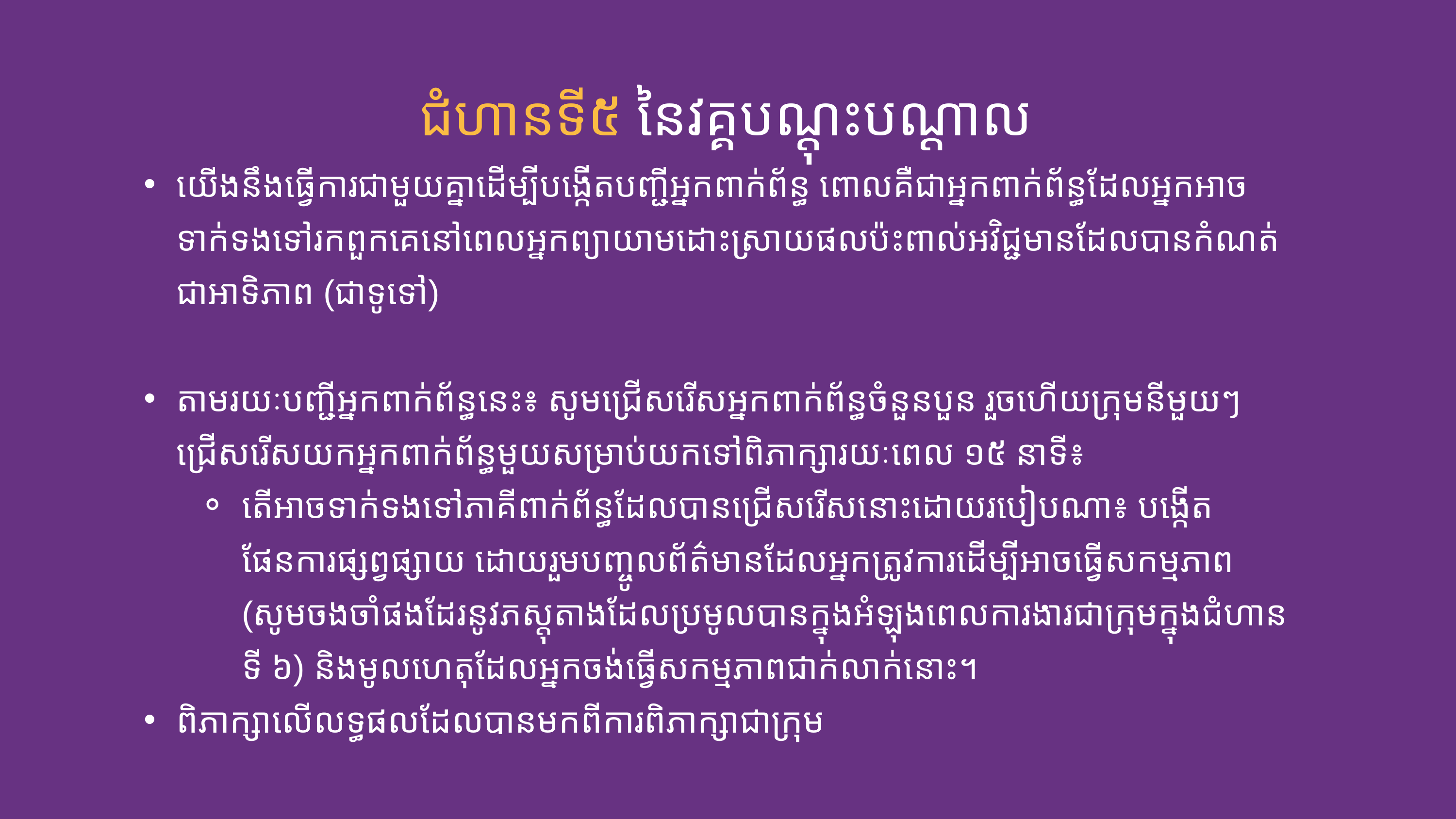

ជំហានទី៥ នៃវគ្គបណ្ដុះបណ្ដាល
យើងនឹងធ្វើការជាមួយគ្នាដើម្បីបង្កើតបញ្ជីអ្នកពាក់ព័ន្ធ ពោលគឺជាអ្នកពាក់ព័ន្ធដែលអ្នកអាចទាក់ទងទៅរកពួកគេនៅពេលអ្នកព្យាយាមដោះស្រាយផលប៉ះពាល់អវិជ្ជមានដែលបានកំណត់ជាអាទិភាព (ជាទូទៅ)

តាមរយៈបញ្ជីអ្នកពាក់ព័ន្ធនេះ៖ សូមជ្រើសរើសអ្នកពាក់ព័ន្ធចំនួនបួន រួចហើយក្រុមនីមួយៗជ្រើសរើសយកអ្នកពាក់ព័ន្ធមួយសម្រាប់យកទៅពិភាក្សារយៈពេល ១៥ នាទី៖
តើអាចទាក់ទងទៅភាគីពាក់ព័ន្ធដែលបានជ្រើសរើសនោះដោយរបៀបណា៖ បង្កើតផែនការផ្សព្វផ្សាយ ដោយរួមបញ្ចូលព័ត៌មានដែលអ្នកត្រូវការដើម្បីអាចធ្វើសកម្មភាព (សូមចងចាំផងដែរនូវភស្តុតាងដែលប្រមូលបានក្នុងអំឡុងពេលការងារជាក្រុមក្នុងជំហានទី ៦) និងមូលហេតុដែលអ្នកចង់ធ្វើសកម្មភាពជាក់លាក់នោះ។
ពិភាក្សាលើលទ្ធផលដែលបានមកពីការពិភាក្សាជាក្រុម